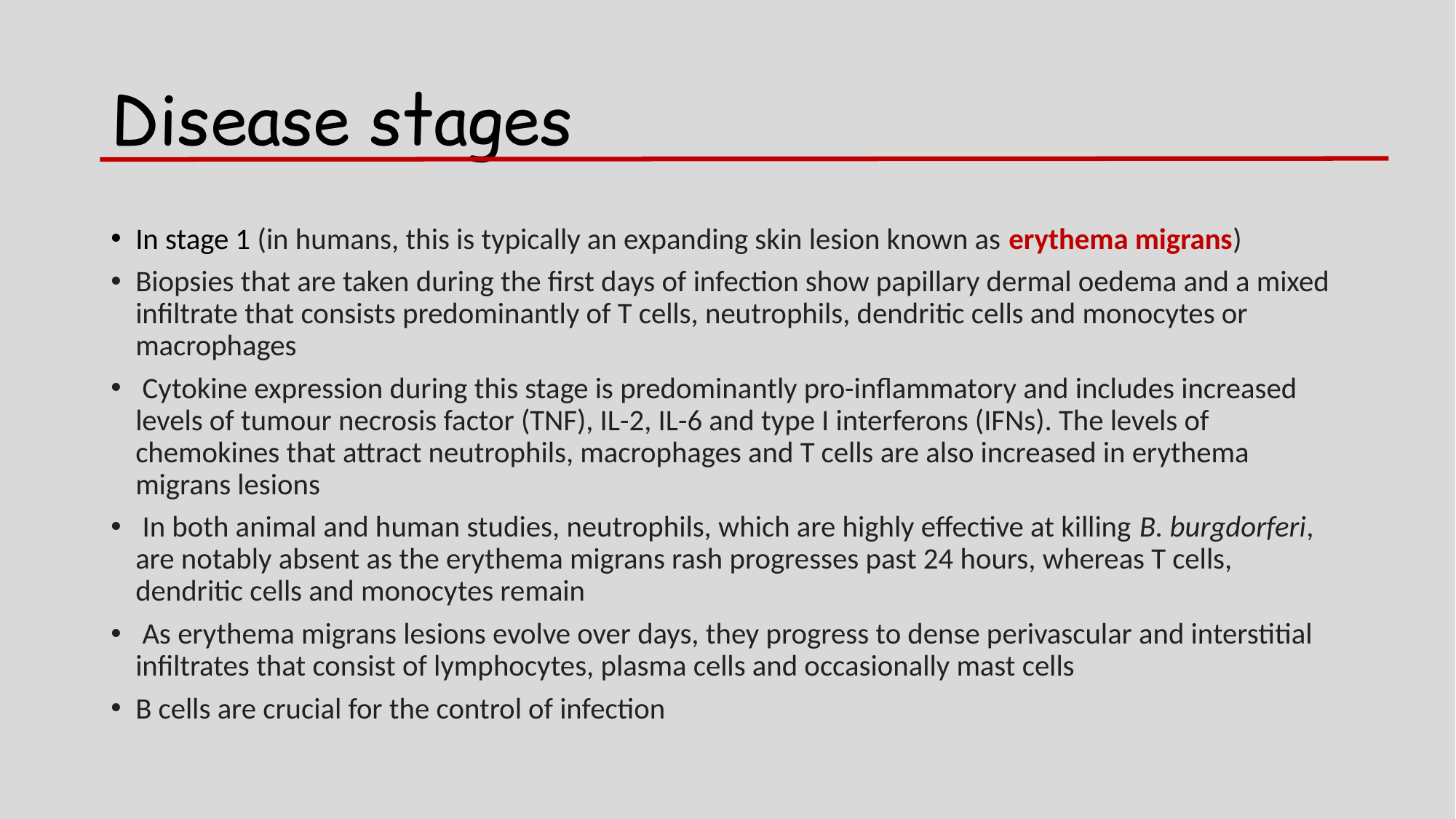

# Disease stages
In stage 1 (in humans, this is typically an expanding skin lesion known as erythema migrans)
Biopsies that are taken during the first days of infection show papillary dermal oedema and a mixed infiltrate that consists predominantly of T cells, neutrophils, dendritic cells and monocytes or macrophages
 Cytokine expression during this stage is predominantly pro-inflammatory and includes increased levels of tumour necrosis factor (TNF), IL-2, IL-6 and type I interferons (IFNs). The levels of chemokines that attract neutrophils, macrophages and T cells are also increased in erythema migrans lesions
 In both animal and human studies, neutrophils, which are highly effective at killing B. burgdorferi, are notably absent as the erythema migrans rash progresses past 24 hours, whereas T cells, dendritic cells and monocytes remain
 As erythema migrans lesions evolve over days, they progress to dense perivascular and interstitial infiltrates that consist of lymphocytes, plasma cells and occasionally mast cells
B cells are crucial for the control of infection